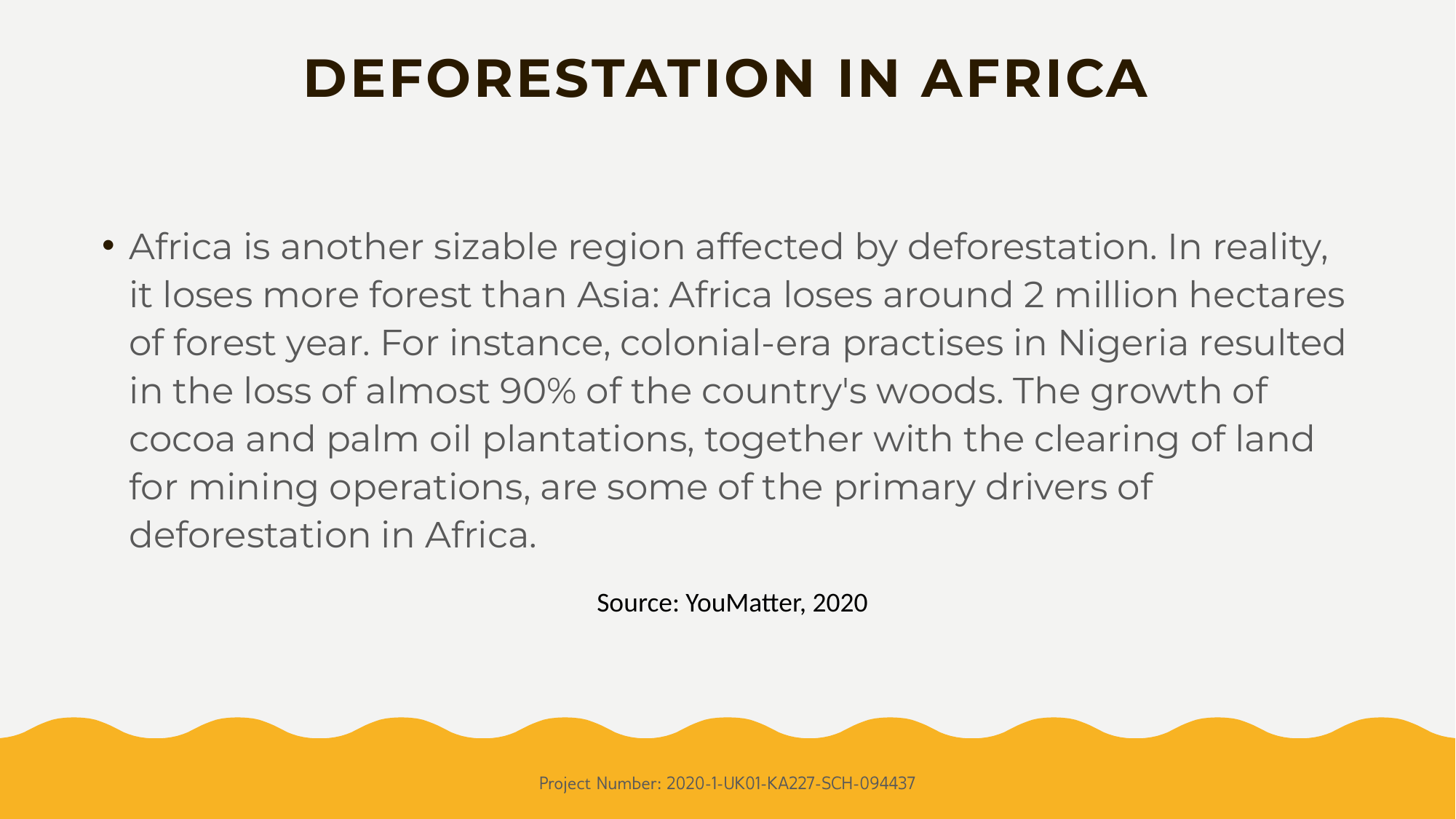

# Deforestation In Africa
Africa is another sizable region affected by deforestation. In reality, it loses more forest than Asia: Africa loses around 2 million hectares of forest year. For instance, colonial-era practises in Nigeria resulted in the loss of almost 90% of the country's woods. The growth of cocoa and palm oil plantations, together with the clearing of land for mining operations, are some of the primary drivers of deforestation in Africa.
Source: YouMatter, 2020

Project Number: 2020-1-UK01-KA227-SCH-094437